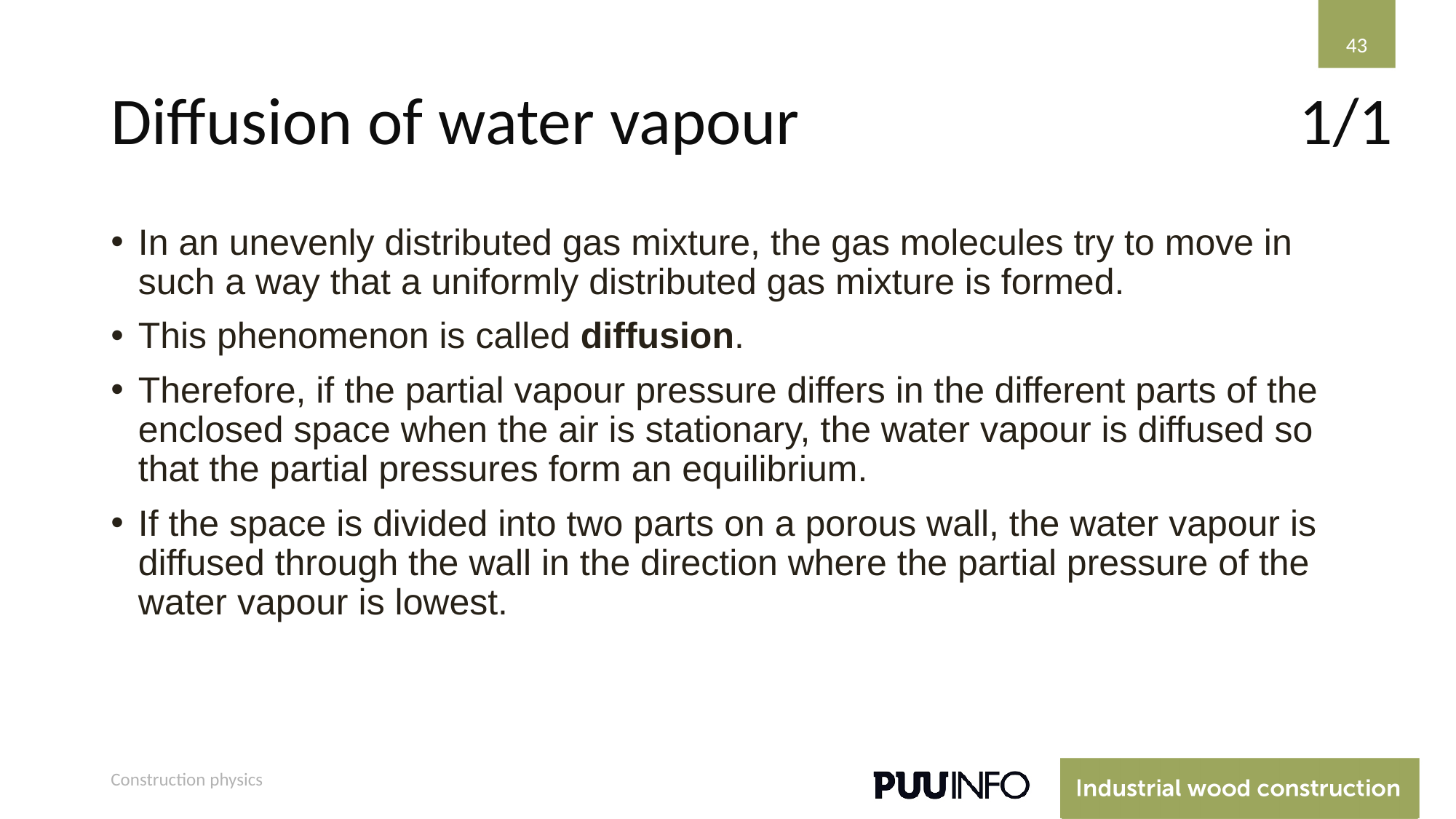

43
# Diffusion of water vapour
1/1
In an unevenly distributed gas mixture, the gas molecules try to move in such a way that a uniformly distributed gas mixture is formed.
This phenomenon is called diffusion.
Therefore, if the partial vapour pressure differs in the different parts of the enclosed space when the air is stationary, the water vapour is diffused so that the partial pressures form an equilibrium.
If the space is divided into two parts on a porous wall, the water vapour is diffused through the wall in the direction where the partial pressure of the water vapour is lowest.

Construction physics